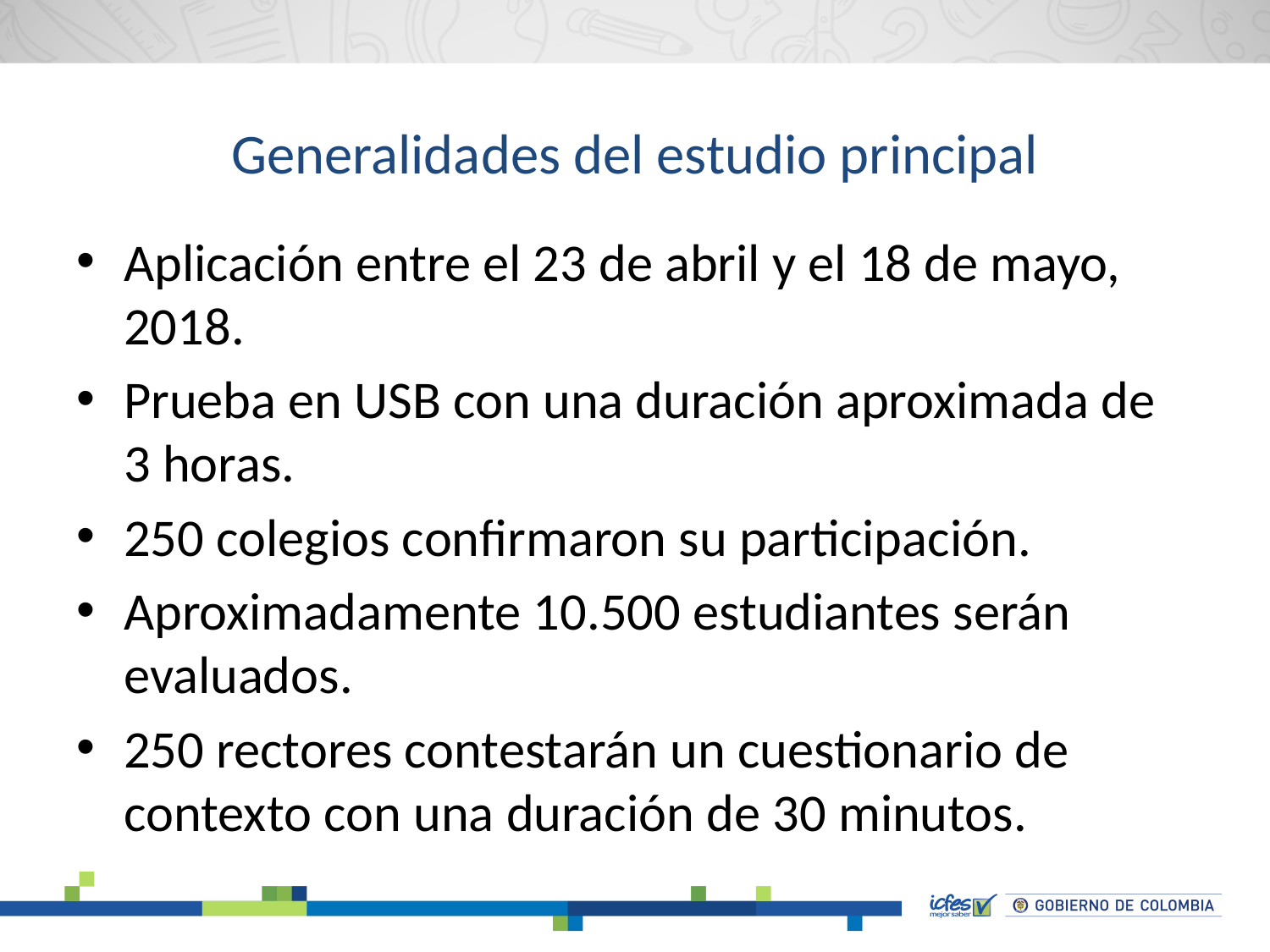

# Generalidades del estudio principal
Aplicación entre el 23 de abril y el 18 de mayo, 2018.
Prueba en USB con una duración aproximada de 3 horas.
250 colegios confirmaron su participación.
Aproximadamente 10.500 estudiantes serán evaluados.
250 rectores contestarán un cuestionario de contexto con una duración de 30 minutos.